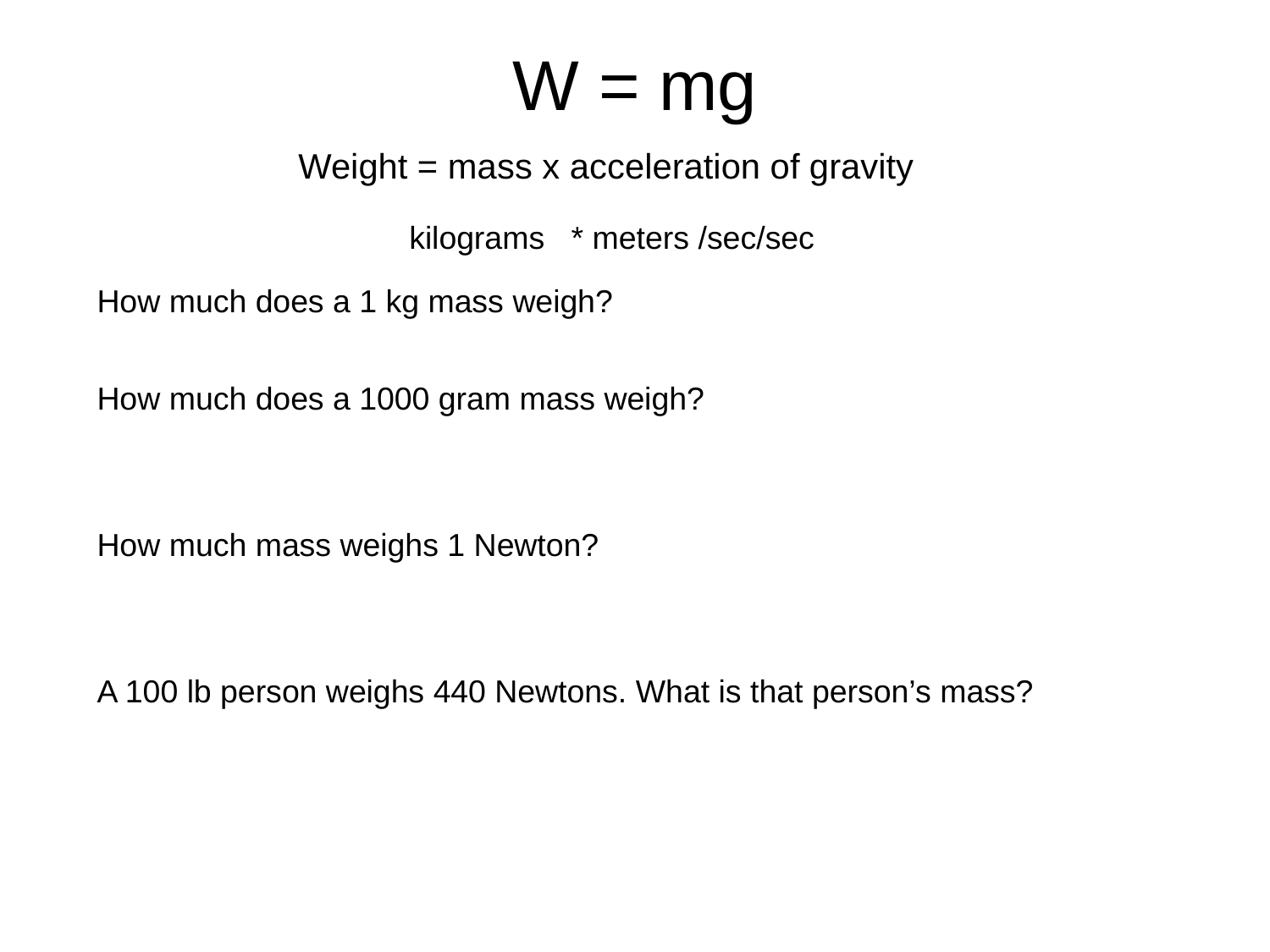

# W = mg
Weight = mass x acceleration of gravity
                      kilograms   * meters /sec/sec
How much does a 1 kg mass weigh?

How much does a 1000 gram mass weigh?

How much mass weighs 1 Newton?

A 100 lb person weighs 440 Newtons. What is that person’s mass?